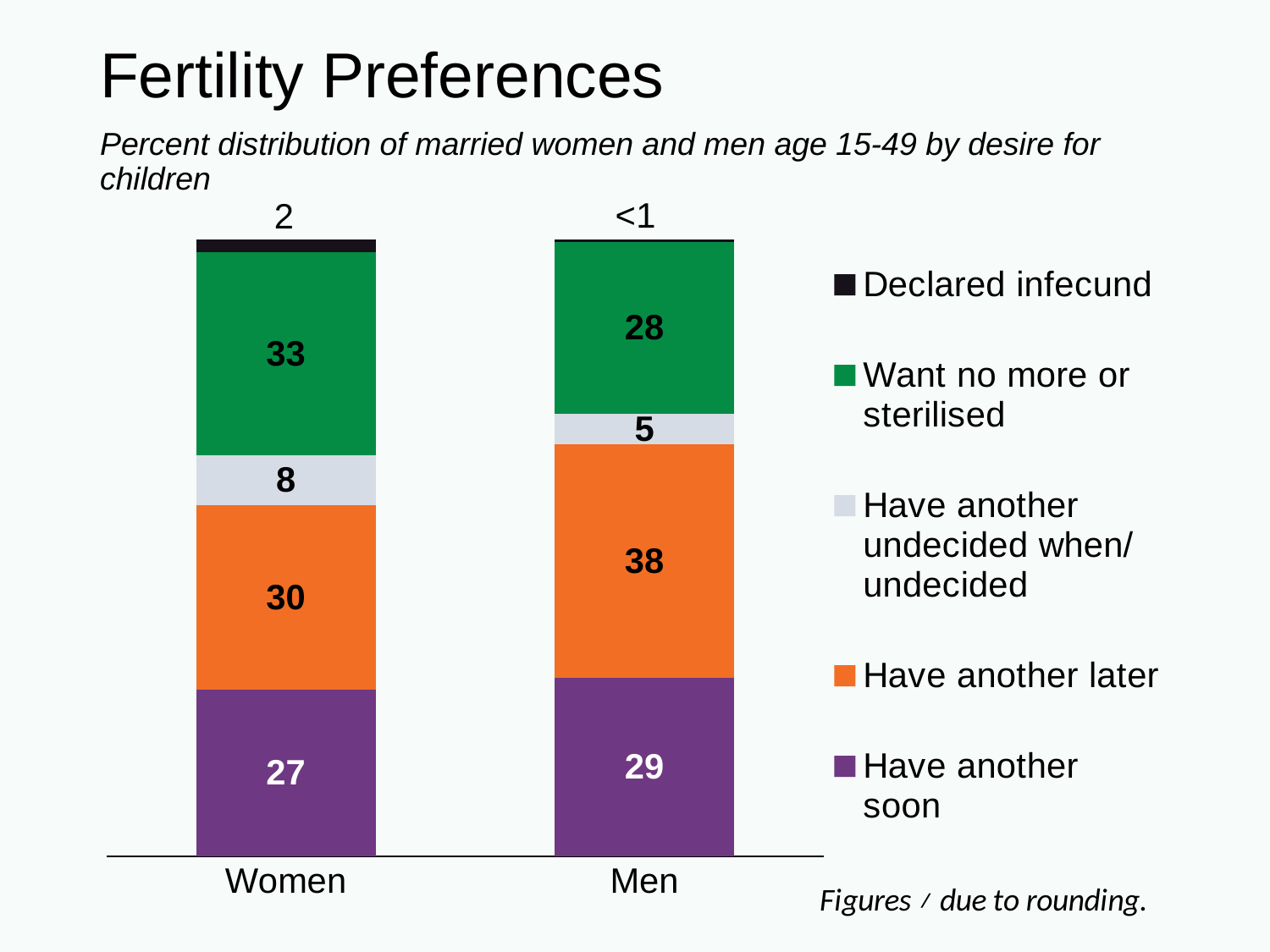

# Fertility Preferences
Percent distribution of married women and men age 15-49 by desire for children

### Chart

| Category | Have another soon | Have another later | Have another undecided when/ undecided | Want no more or sterilised | Declared infecund |
|---|---|---|---|---|---|
| Women | 27.0 | 30.0 | 8.0 | 33.0 | 2.0 |
| Men | 29.0 | 38.0 | 5.0 | 28.0 | 0.3 |